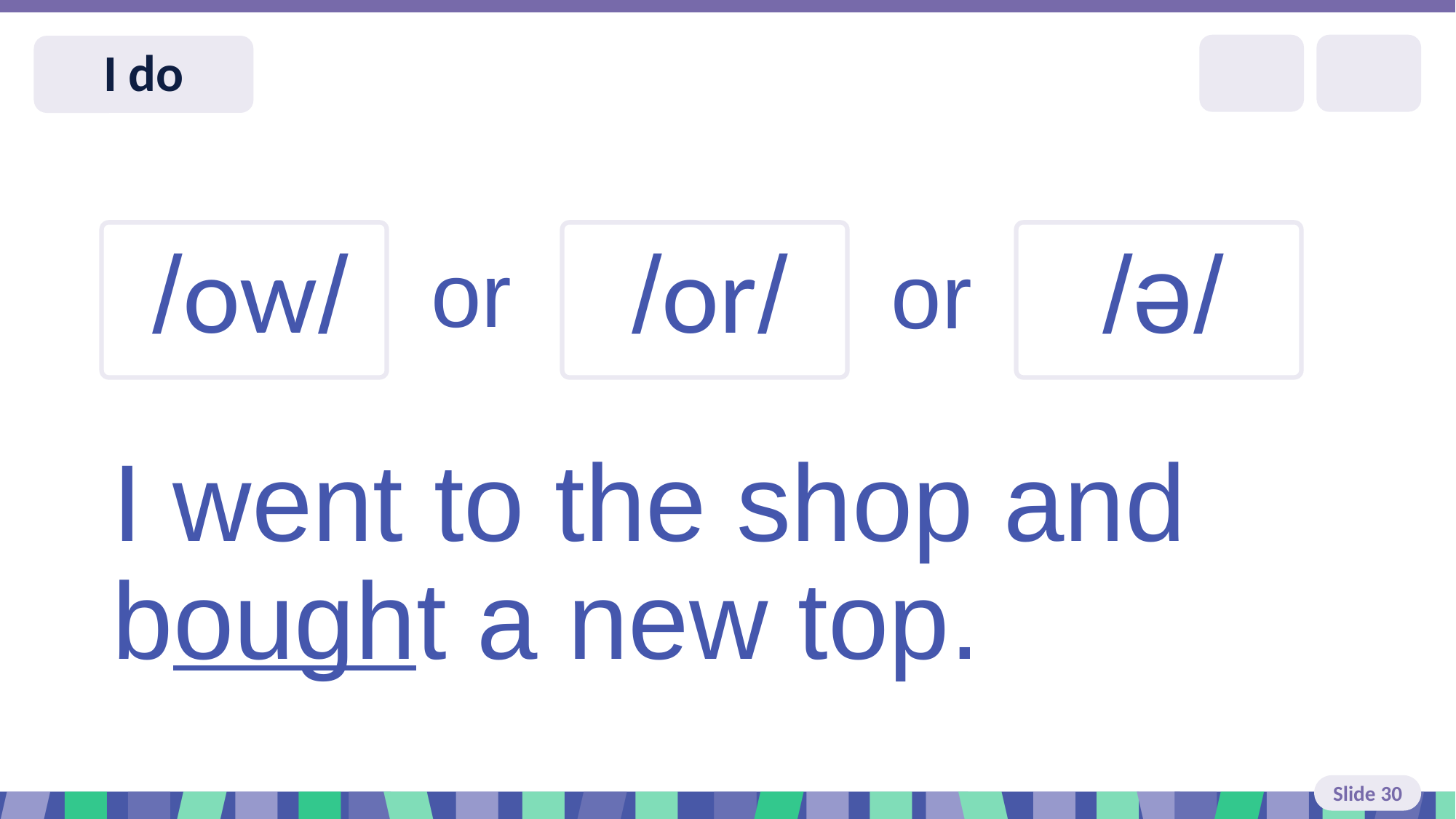

Slide 30 I do

/ǝ/
/or/
/ow/
or
or
I went to the shop and bought a new top.